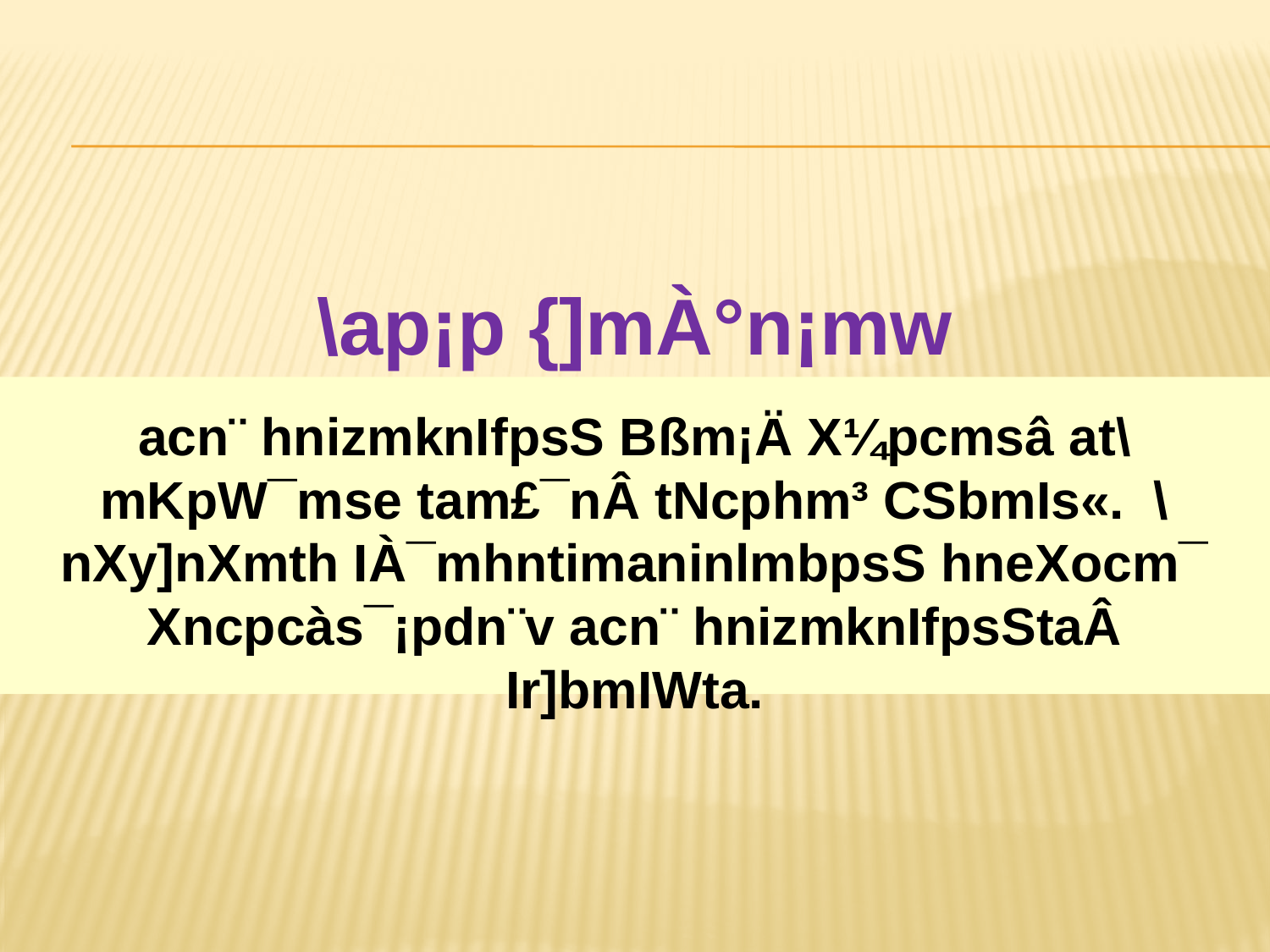

\ap¡p {]mÀ°n¡mw

acn¨ hnizmknIfpsS Bßm¡Ä X¼pcmsâ at\mKpW¯mse tam£¯nÂ tNcphm³ CSbmIs«.  \nXy]nXmth IÀ¯mhntimaninlmbpsS hneXocm¯ Xncpcàs¯¡pdn¨v acn¨ hnizmknIfpsStaÂ Ir]bmIWta.